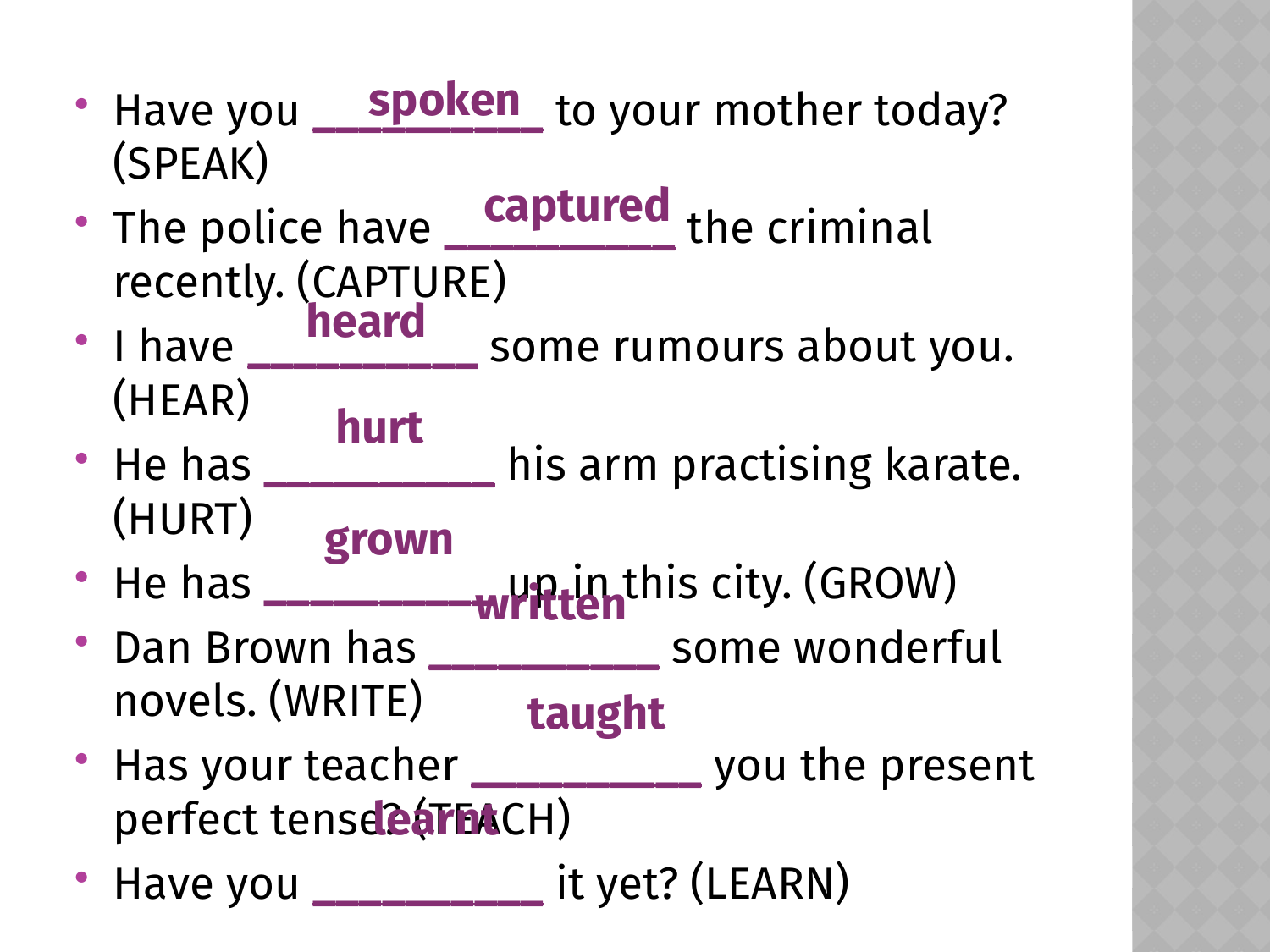

spoken
Have you __________ to your mother today? (SPEAK)
The police have __________ the criminal recently. (CAPTURE)
I have __________ some rumours about you. (HEAR)
He has __________ his arm practising karate. (HURT)
He has __________ up in this city. (GROW)
Dan Brown has __________ some wonderful novels. (WRITE)
Has your teacher __________ you the present perfect tense? (TEACH)
Have you __________ it yet? (LEARN)

 captured
   heard
     hurt
    grown
  written
   taught
   learnt